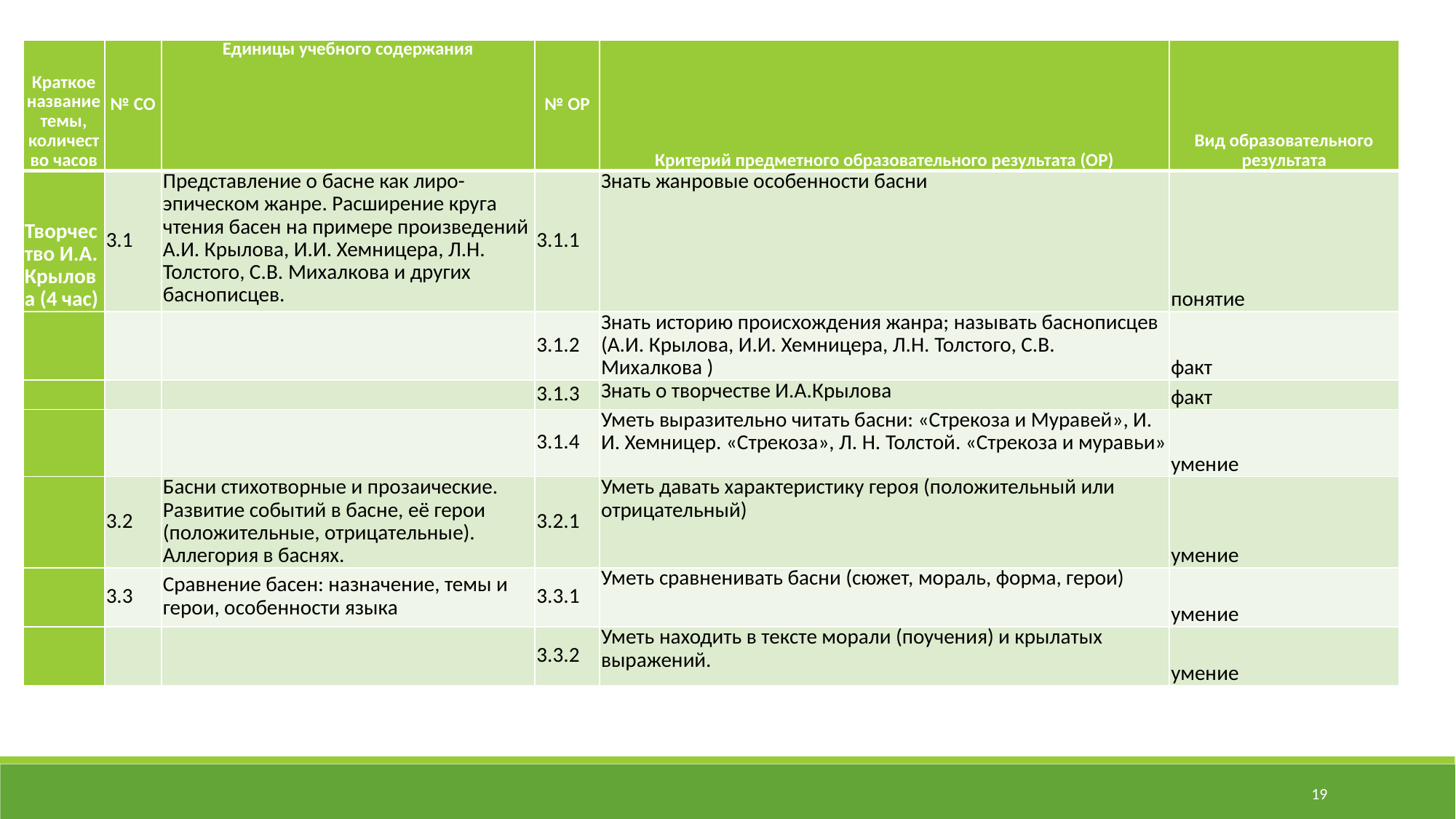

| Краткое название темы, количество часов | № СО | Единицы учебного содержания | № ОР | Критерий предметного образовательного результата (ОР) | Вид образовательного результата |
| --- | --- | --- | --- | --- | --- |
| Творчество И.А. Крылова (4 час) | 3.1 | Представление о басне как лиро- эпическом жанре. Расширение круга чтения басен на примере произведений А.И. Крылова, И.И. Хемницера, Л.Н. Толстого, С.В. Михалкова и других баснописцев. | 3.1.1 | Знать жанровые особенности басни | понятие |
|  |  |  | 3.1.2 | Знать историю происхождения жанра; называть баснописцев (А.И. Крылова, И.И. Хемницера, Л.Н. Толстого, С.В. Михалкова ) | факт |
|  |  |  | 3.1.3 | Знать о творчестве И.А.Крылова | факт |
|  |  |  | 3.1.4 | Уметь выразительно читать басни: «Стрекоза и Муравей», И. И. Хемницер. «Стрекоза», Л. Н. Толстой. «Стрекоза и муравьи» | умение |
|  | 3.2 | Басни стихотворные и прозаические. Развитие событий в басне, её герои (положительные, отрицательные). Аллегория в баснях. | 3.2.1 | Уметь давать характеристику героя (положительный или отрицательный) | умение |
|  | 3.3 | Сравнение басен: назначение, темы и герои, особенности языка | 3.3.1 | Уметь сравненивать басни (сюжет, мораль, форма, герои) | умение |
|  |  |  | 3.3.2 | Уметь находить в тексте морали (поучения) и крылатых выражений. | умение |
19